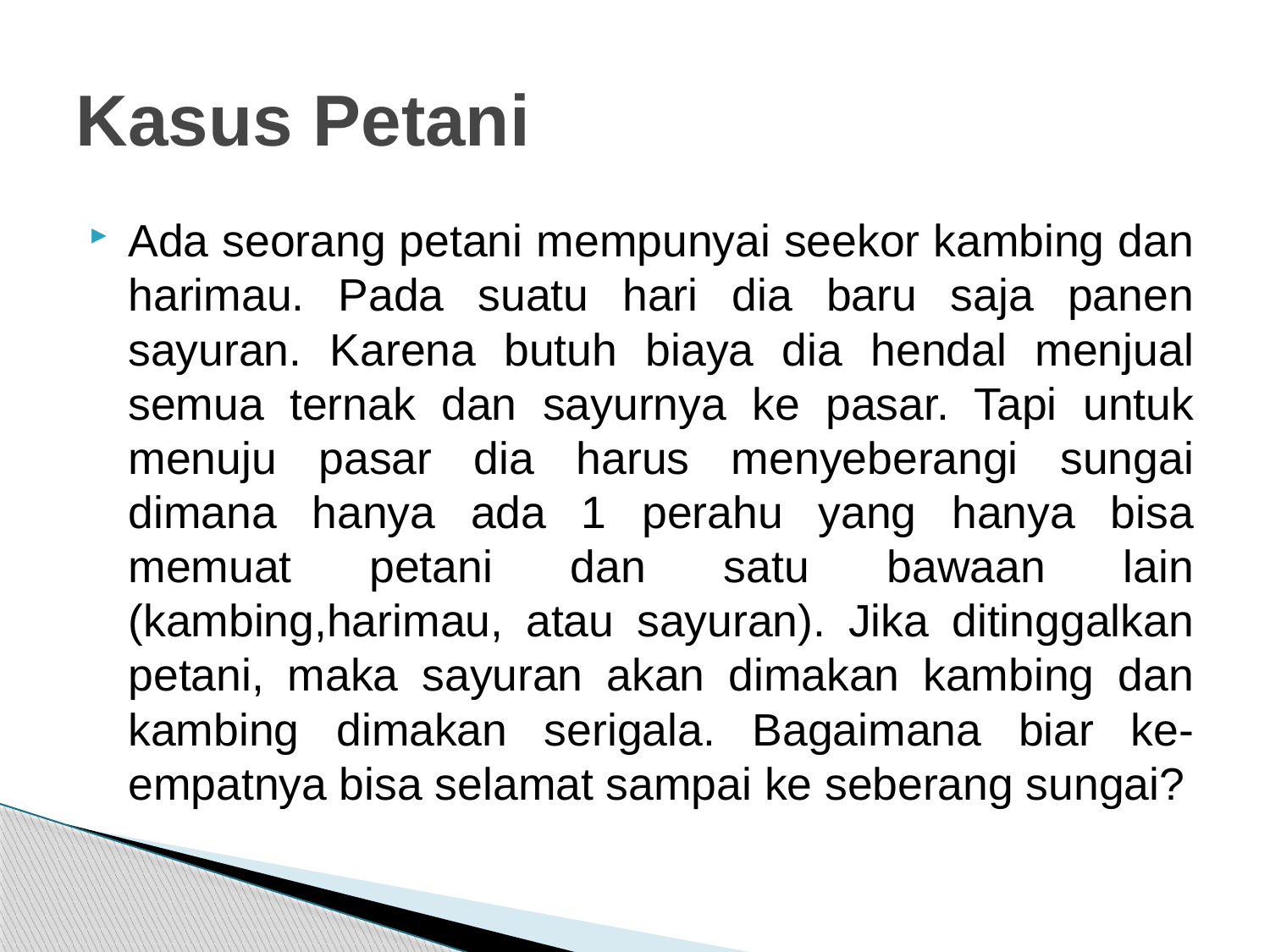

# Kasus Petani
Ada seorang petani mempunyai seekor kambing dan harimau. Pada suatu hari dia baru saja panen sayuran. Karena butuh biaya dia hendal menjual semua ternak dan sayurnya ke pasar. Tapi untuk menuju pasar dia harus menyeberangi sungai dimana hanya ada 1 perahu yang hanya bisa memuat petani dan satu bawaan lain (kambing,harimau, atau sayuran). Jika ditinggalkan petani, maka sayuran akan dimakan kambing dan kambing dimakan serigala. Bagaimana biar ke-empatnya bisa selamat sampai ke seberang sungai?